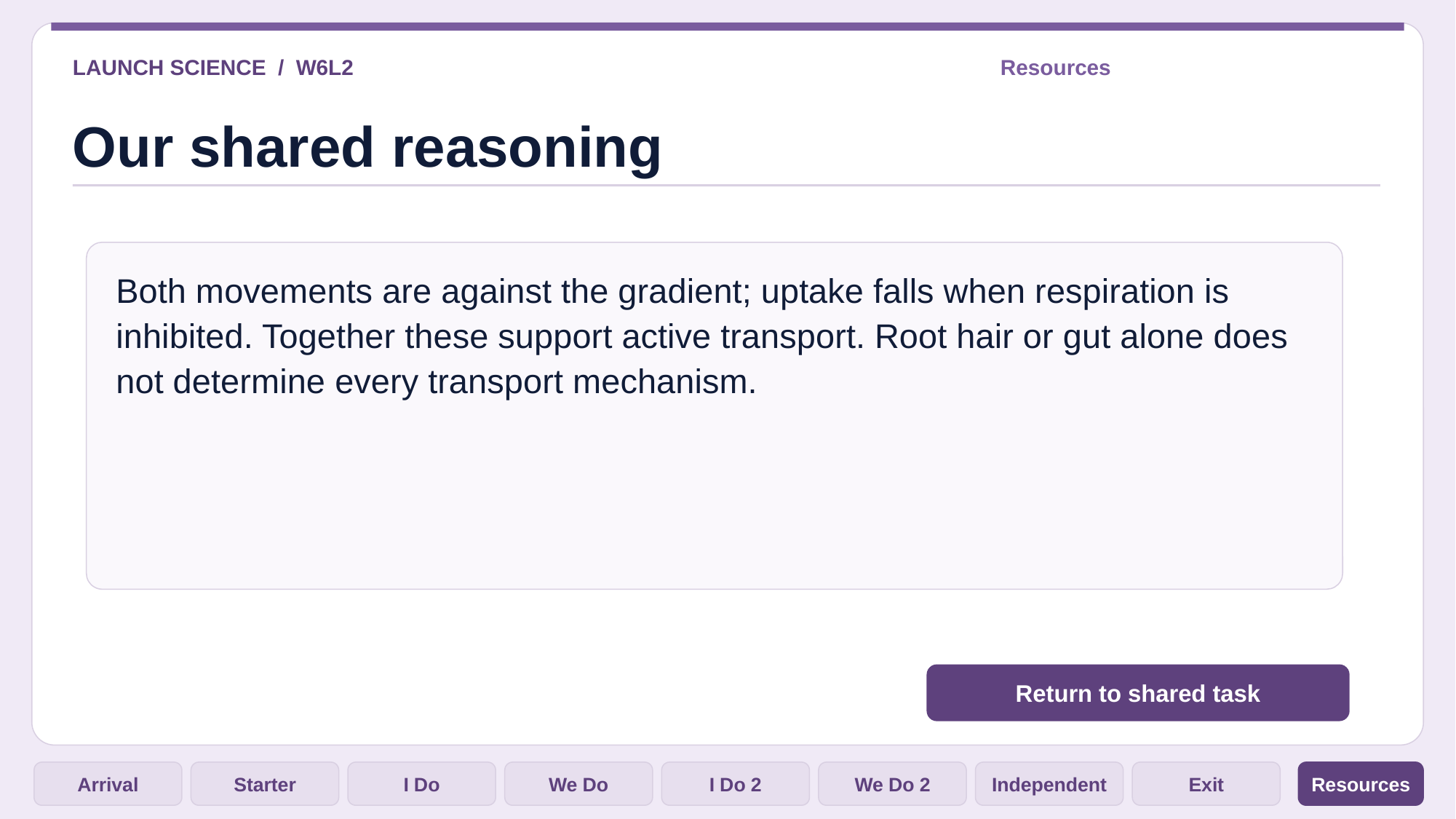

LAUNCH SCIENCE  /  W6L2
Resources
Our shared reasoning

Both movements are against the gradient; uptake falls when respiration is inhibited. Together these support active transport. Root hair or gut alone does not determine every transport mechanism.
Return to shared task
Arrival
Starter
I Do
We Do
I Do 2
We Do 2
Independent
Exit
Resources